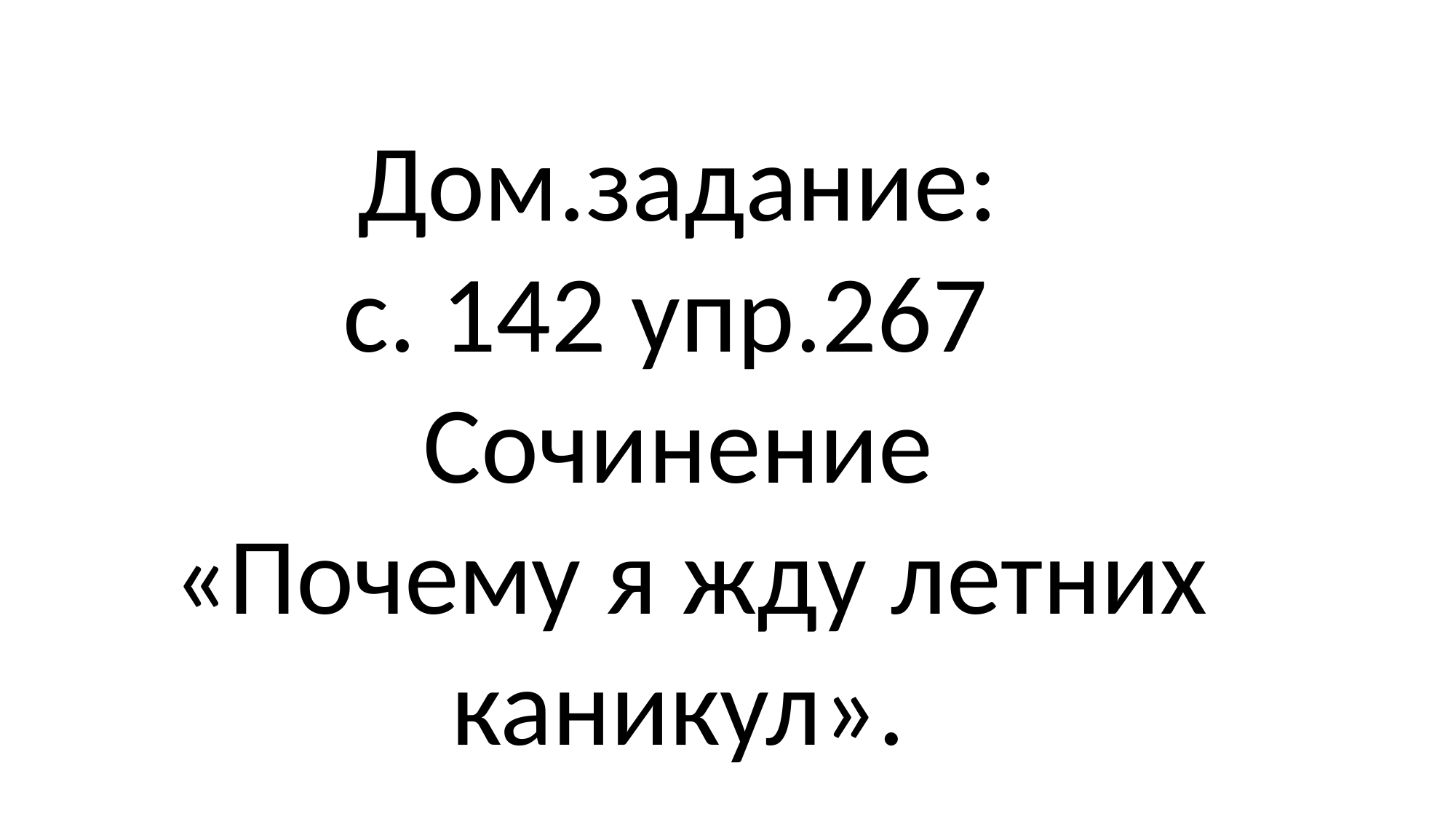

Дом.задание:
с. 142 упр.267  Сочинение
 «Почему я жду летних каникул».